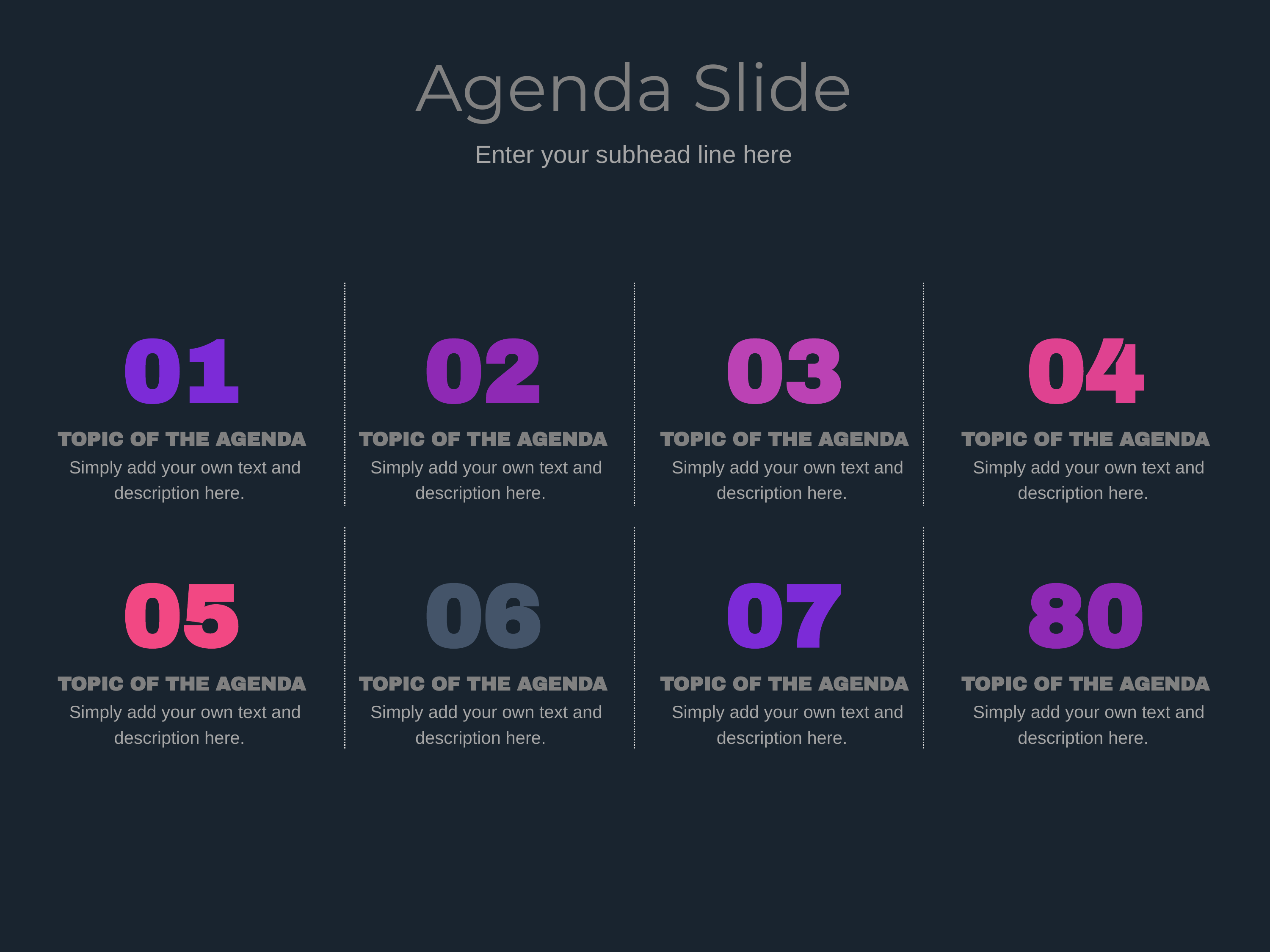

# Agenda Slide
Enter your subhead line here
01
02
03
04
TOPIC OF THE AGENDA
 Simply add your own text and description here.
TOPIC OF THE AGENDA
 Simply add your own text and description here.
TOPIC OF THE AGENDA
 Simply add your own text and description here.
TOPIC OF THE AGENDA
 Simply add your own text and description here.
05
06
07
80
TOPIC OF THE AGENDA
 Simply add your own text and description here.
TOPIC OF THE AGENDA
 Simply add your own text and description here.
TOPIC OF THE AGENDA
 Simply add your own text and description here.
TOPIC OF THE AGENDA
 Simply add your own text and description here.